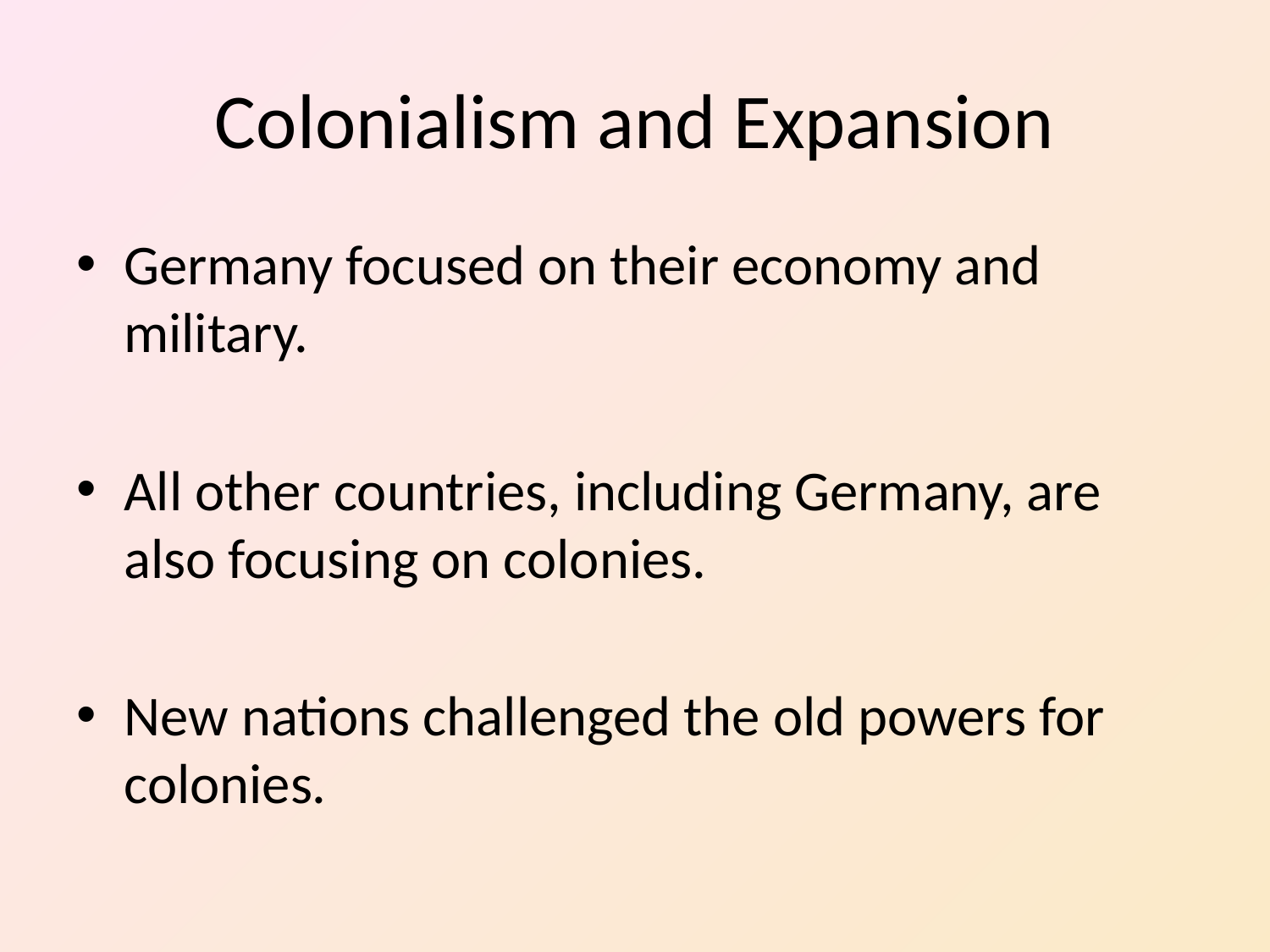

# Colonialism and Expansion
Germany focused on their economy and military.

All other countries, including Germany, are also focusing on colonies.

New nations challenged the old powers for colonies.